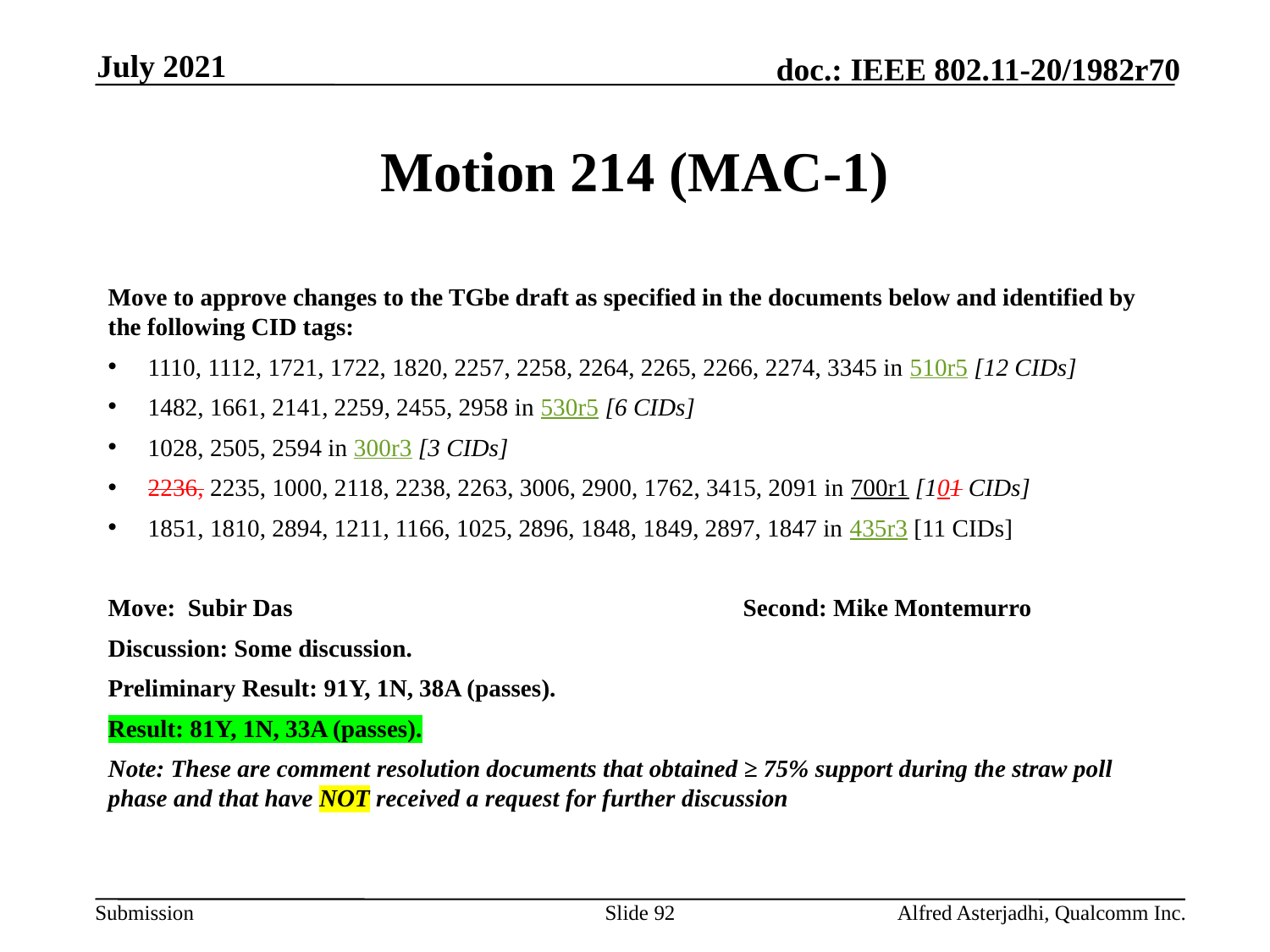

July 2021
# Motion 214 (MAC-1)
Move to approve changes to the TGbe draft as specified in the documents below and identified by the following CID tags:
1110, 1112, 1721, 1722, 1820, 2257, 2258, 2264, 2265, 2266, 2274, 3345 in 510r5 [12 CIDs]
1482, 1661, 2141, 2259, 2455, 2958 in 530r5 [6 CIDs]
1028, 2505, 2594 in 300r3 [3 CIDs]
2236, 2235, 1000, 2118, 2238, 2263, 3006, 2900, 1762, 3415, 2091 in 700r1 [101 CIDs]
1851, 1810, 2894, 1211, 1166, 1025, 2896, 1848, 1849, 2897, 1847 in 435r3 [11 CIDs]

Move:  Subir Das				Second: Mike Montemurro
Discussion: Some discussion.
Preliminary Result: 91Y, 1N, 38A (passes).
Result: 81Y, 1N, 33A (passes).
Note: These are comment resolution documents that obtained ≥ 75% support during the straw poll phase and that have NOT received a request for further discussion
Slide 92
Alfred Asterjadhi, Qualcomm Inc.